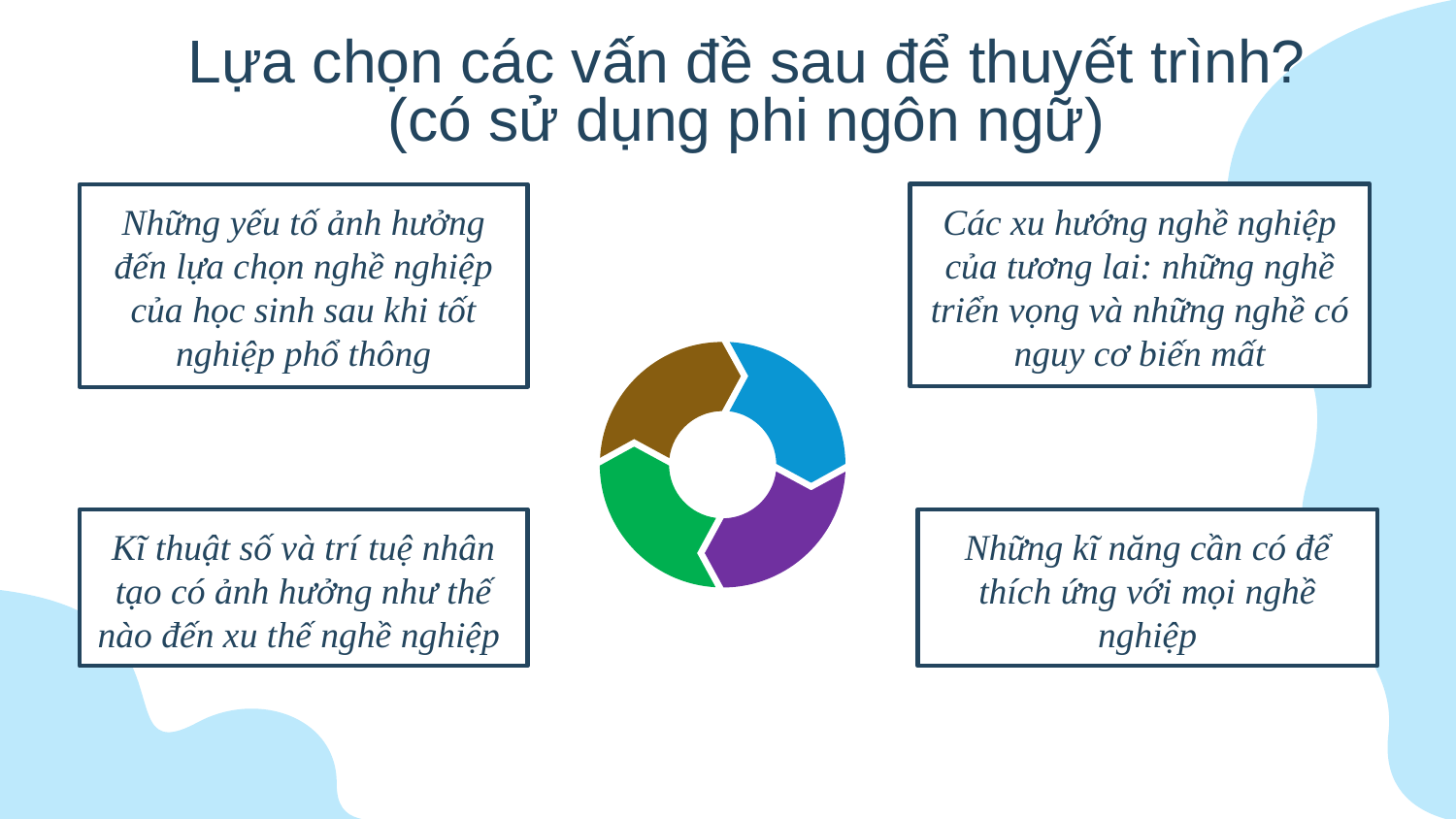

# Lựa chọn các vấn đề sau để thuyết trình? (có sử dụng phi ngôn ngữ)
Các xu hướng nghề nghiệp của tương lai: những nghề triển vọng và những nghề có nguy cơ biến mất

Những yếu tố ảnh hưởng đến lựa chọn nghề nghiệp của học sinh sau khi tốt nghiệp phổ thông

Kĩ thuật số và trí tuệ nhân tạo có ảnh hưởng như thế nào đến xu thế nghề nghiệp
Những kĩ năng cần có để thích ứng với mọi nghề nghiệp